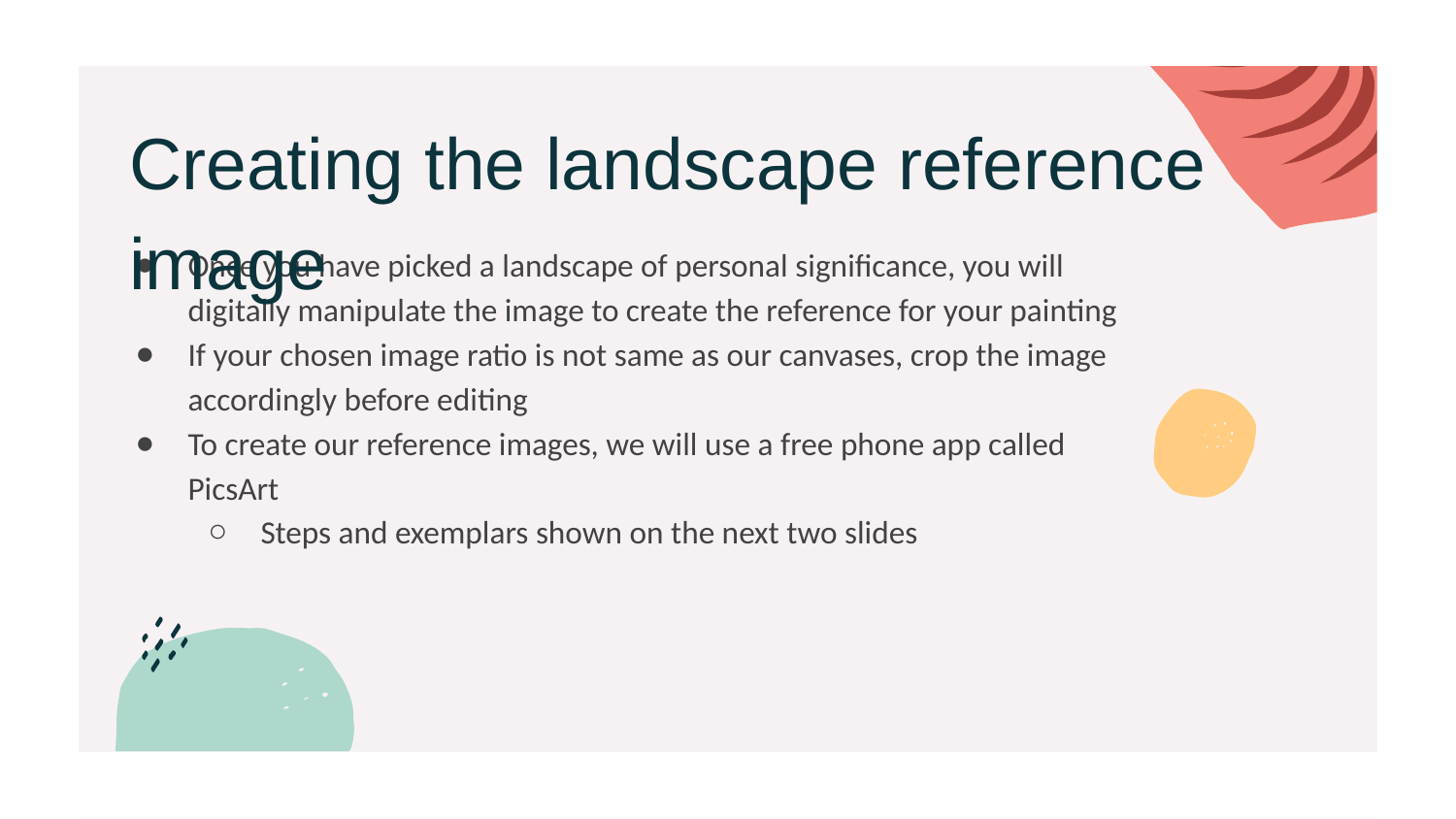

Creating the landscape reference image
Once you have picked a landscape of personal significance, you will digitally manipulate the image to create the reference for your painting
If your chosen image ratio is not same as our canvases, crop the image accordingly before editing
To create our reference images, we will use a free phone app called PicsArt
Steps and exemplars shown on the next two slides